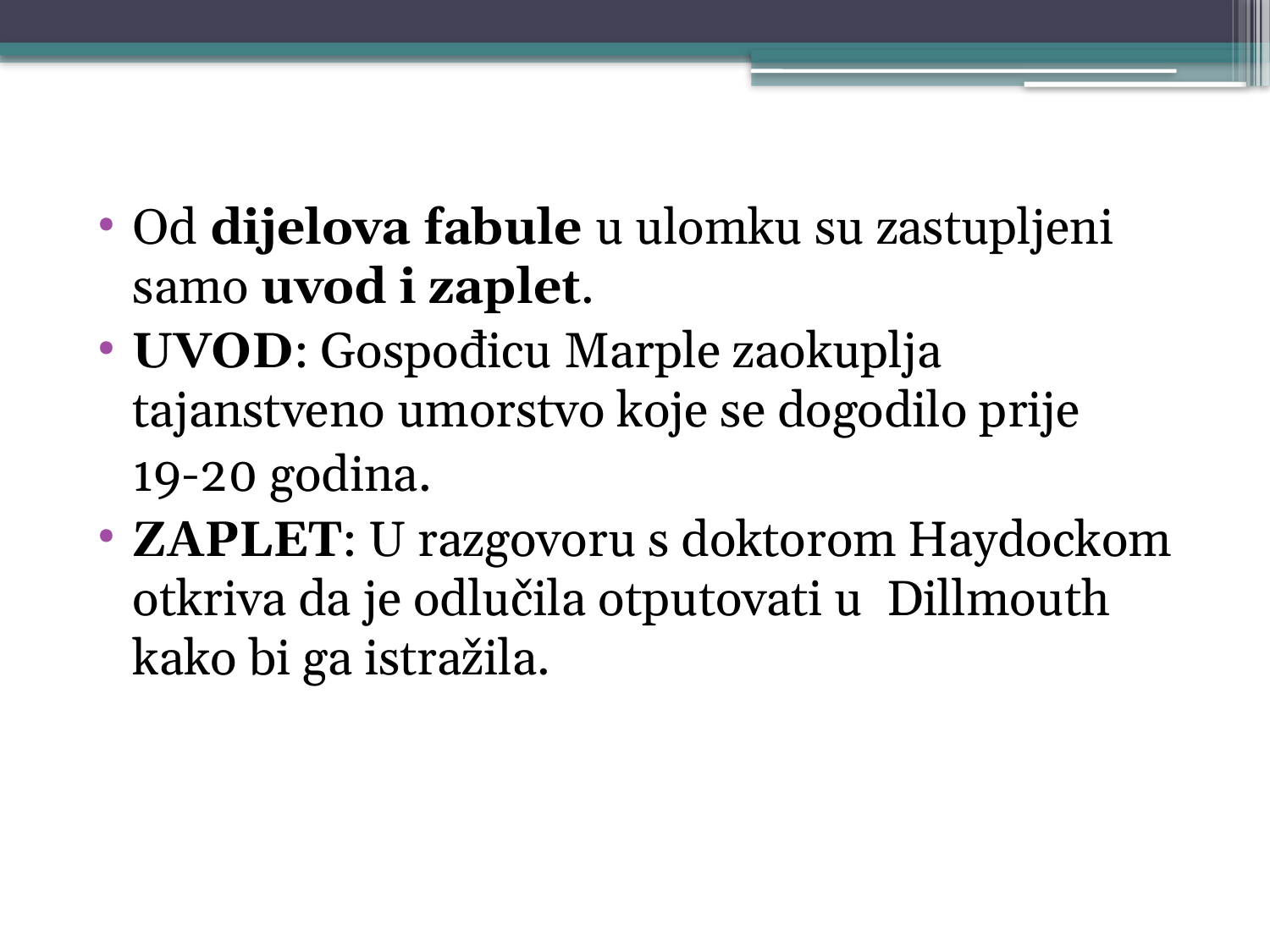

Od dijelova fabule u ulomku su zastupljeni samo uvod i zaplet.
UVOD: Gospođicu Marple zaokuplja tajanstveno umorstvo koje se dogodilo prije
   19-20 godina.
ZAPLET: U razgovoru s doktorom Haydockom otkriva da je odlučila otputovati u  Dillmouth kako bi ga istražila.